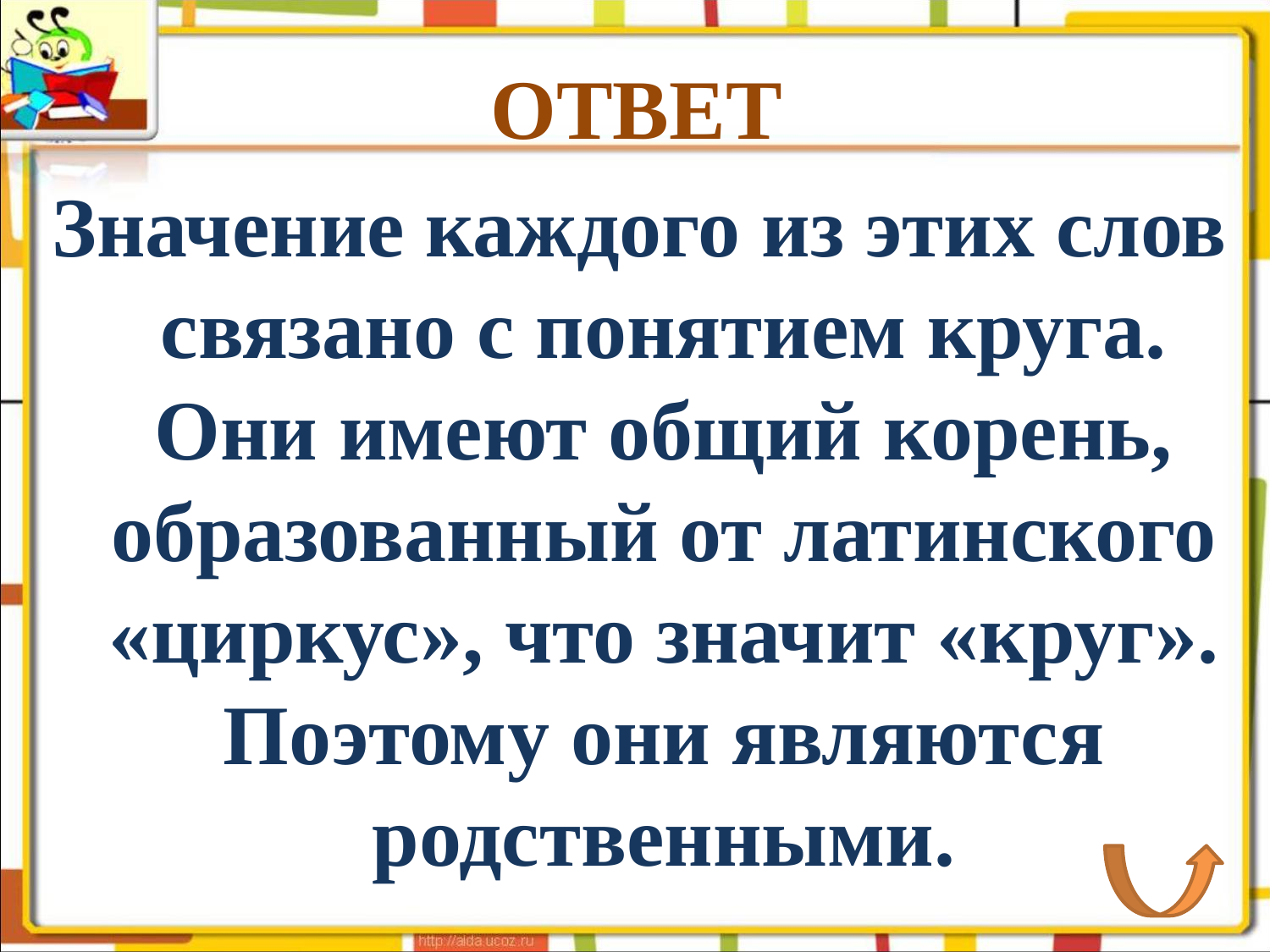

# ОТВЕТ
Значение каждого из этих слов связано с понятием круга. Они имеют общий корень, образованный от латинского «циркус», что значит «круг». Поэтому они являются родственными.